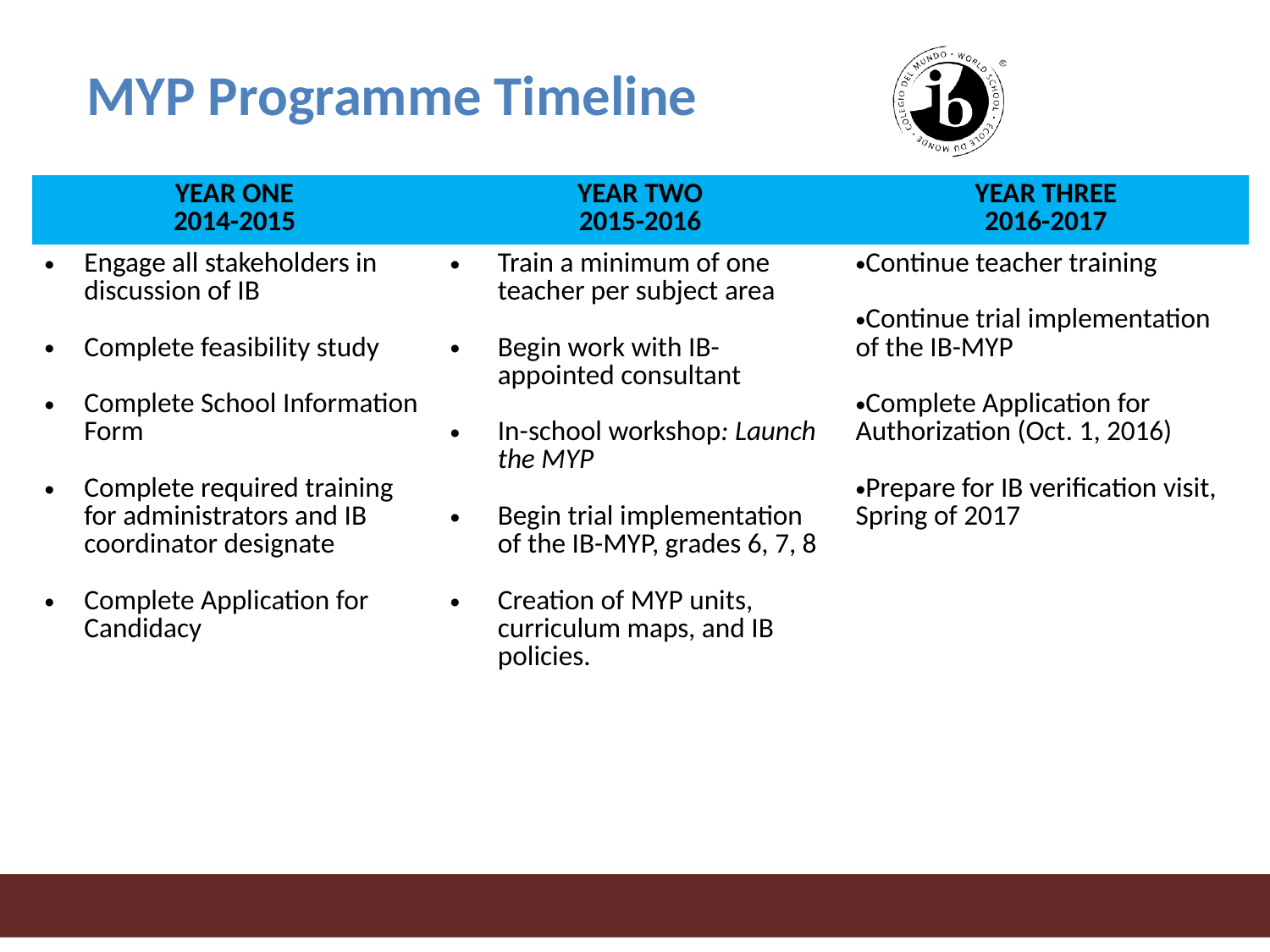

MYP Programme Timeline
| YEAR ONE 2014-2015 | YEAR TWO 2015-2016 | YEAR THREE 2016-2017 |
| --- | --- | --- |
| Engage all stakeholders in discussion of IB Complete feasibility study Complete School Information Form Complete required training for administrators and IB coordinator designate Complete Application for Candidacy | Train a minimum of one teacher per subject area Begin work with IB-appointed consultant In-school workshop: Launch the MYP Begin trial implementation of the IB-MYP, grades 6, 7, 8 Creation of MYP units, curriculum maps, and IB policies. | Continue teacher training Continue trial implementation of the IB-MYP Complete Application for Authorization (Oct. 1, 2016) Prepare for IB verification visit, Spring of 2017 |

Office name goes here